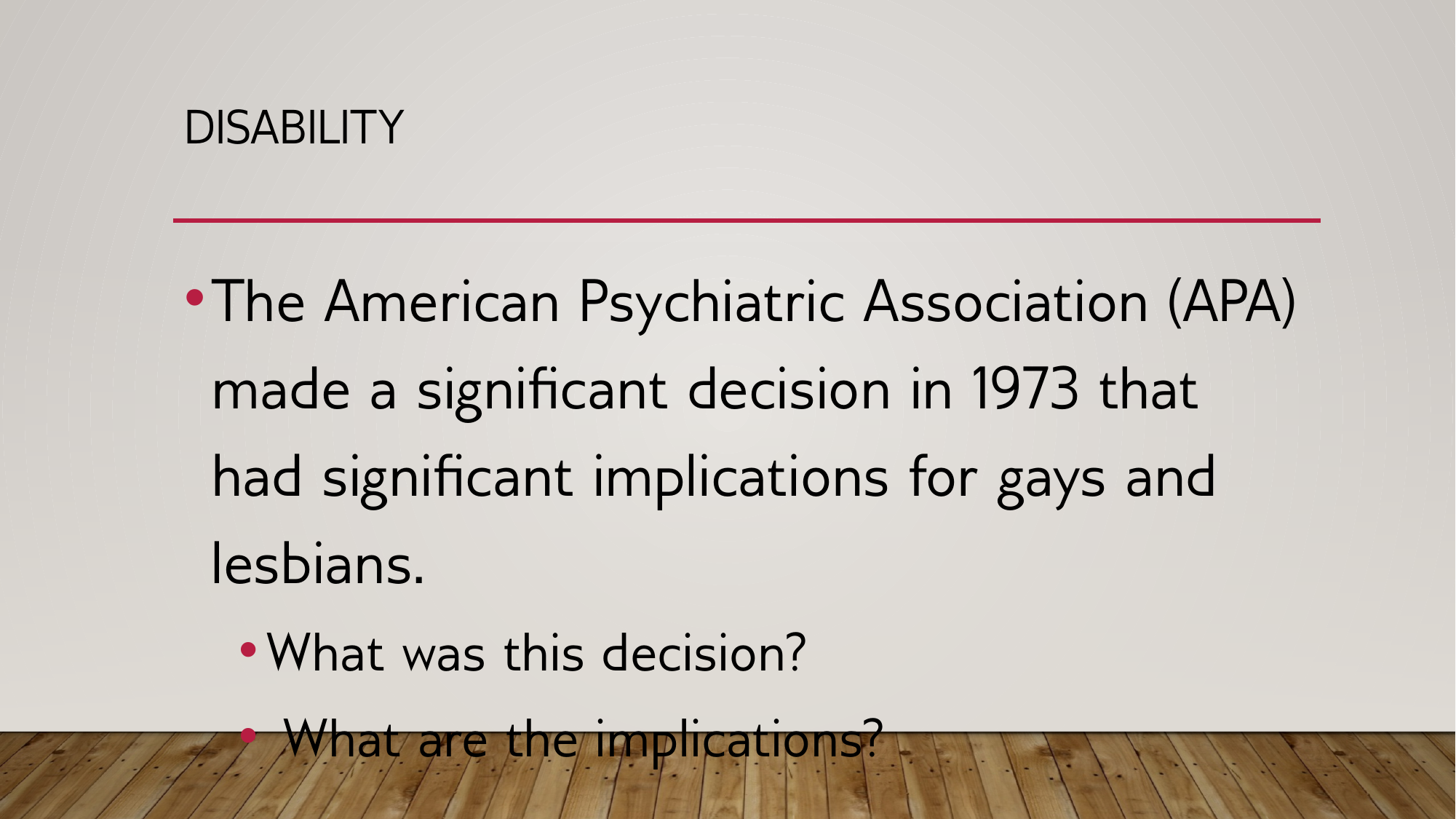

# Disability
The American Psychiatric Association (APA) made a significant decision in 1973 that had significant implications for gays and lesbians.
What was this decision?
 What are the implications?